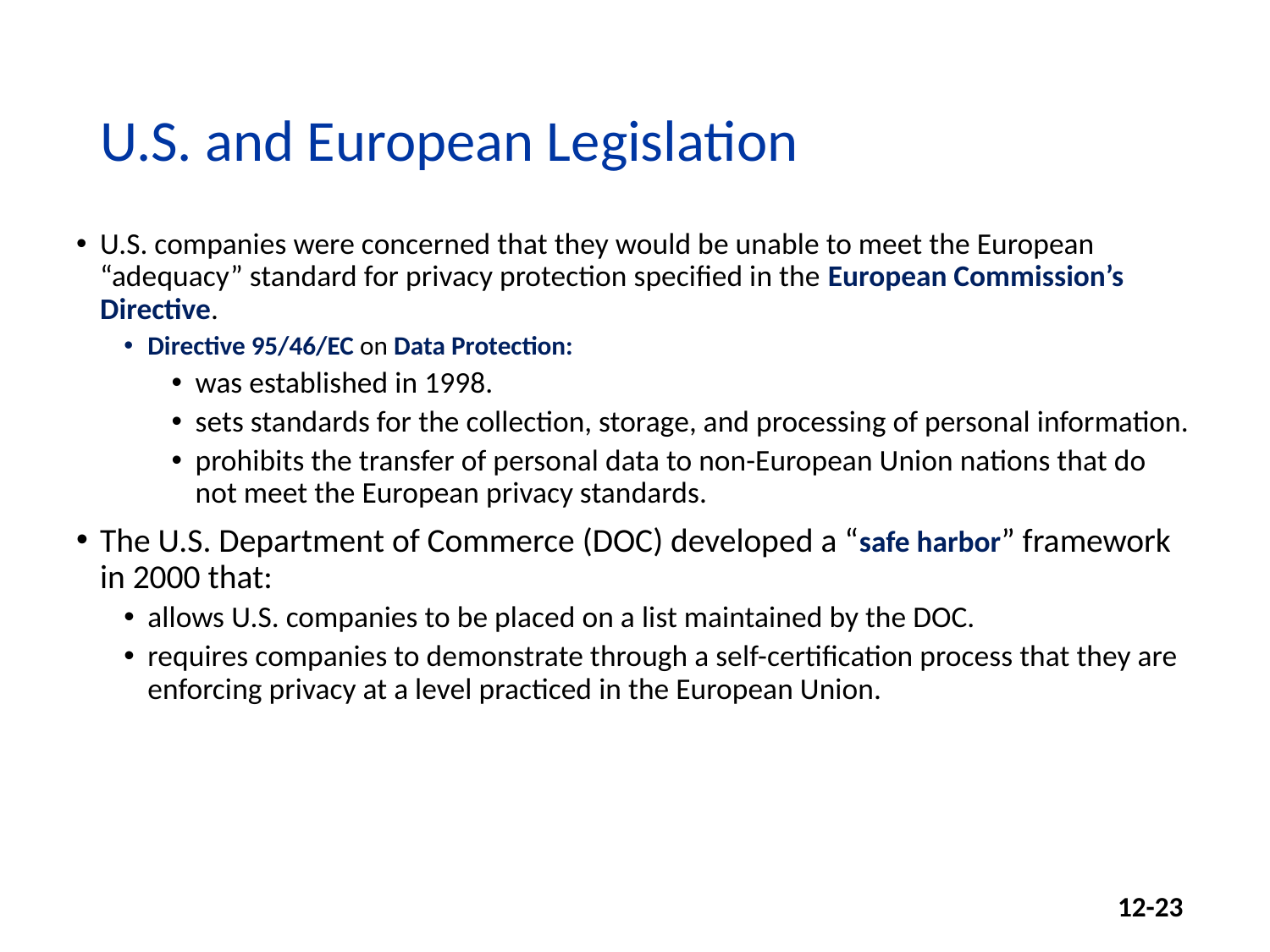

# U.S. and European Legislation
U.S. companies were concerned that they would be unable to meet the European “adequacy” standard for privacy protection specified in the European Commission’s Directive.
Directive 95/46/EC on Data Protection:
was established in 1998.
sets standards for the collection, storage, and processing of personal information.
prohibits the transfer of personal data to non-European Union nations that do not meet the European privacy standards.
The U.S. Department of Commerce (DOC) developed a “safe harbor” framework in 2000 that:
allows U.S. companies to be placed on a list maintained by the DOC.
requires companies to demonstrate through a self-certification process that they are enforcing privacy at a level practiced in the European Union.